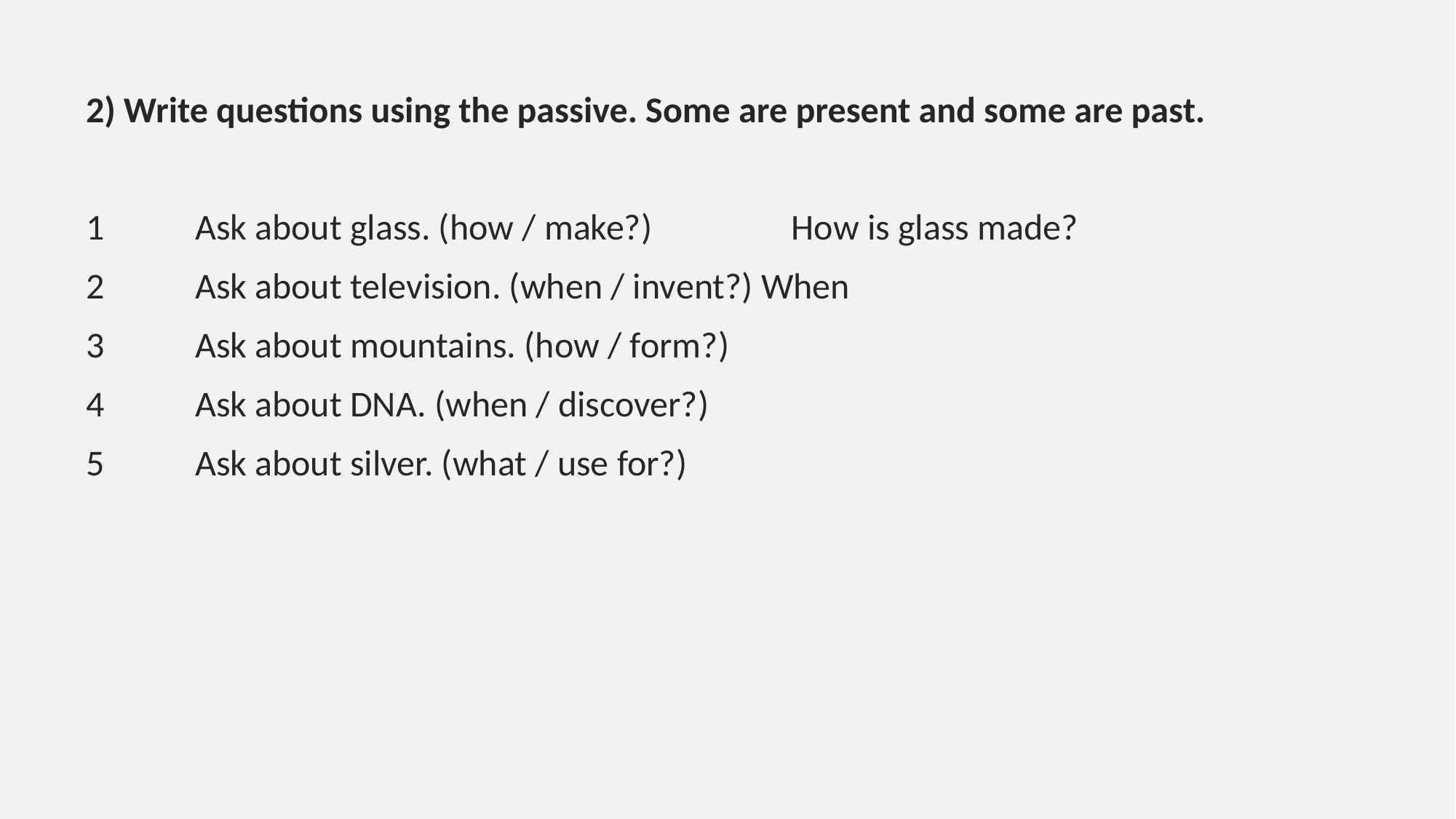

2) Write questions using the passive. Some are present and some are past.

1	Ask about glass. (how / make?)                 How is glass made?
2	Ask about television. (when / invent?) When
3	Ask about mountains. (how / form?)
4	Ask about DNA. (when / discover?)
5	Ask about silver. (what / use for?)